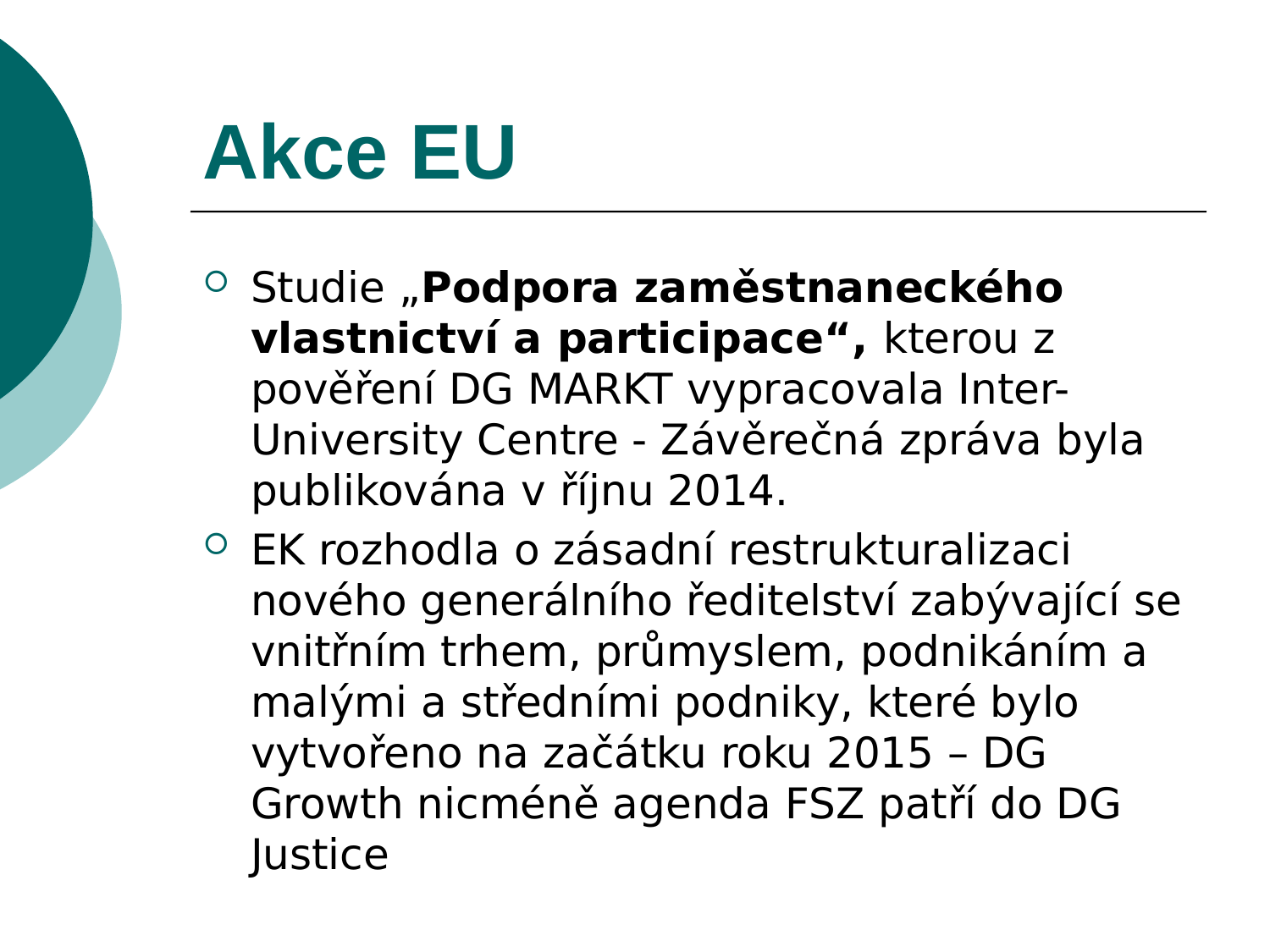

# Akce EU
Studie „Podpora zaměstnaneckého vlastnictví a participace“, kterou z pověření DG MARKT vypracovala Inter-University Centre - Závěrečná zpráva byla publikována v říjnu 2014.
EK rozhodla o zásadní restrukturalizaci nového generálního ředitelství zabývající se vnitřním trhem, průmyslem, podnikáním a malými a středními podniky, které bylo vytvořeno na začátku roku 2015 – DG Growth nicméně agenda FSZ patří do DG Justice